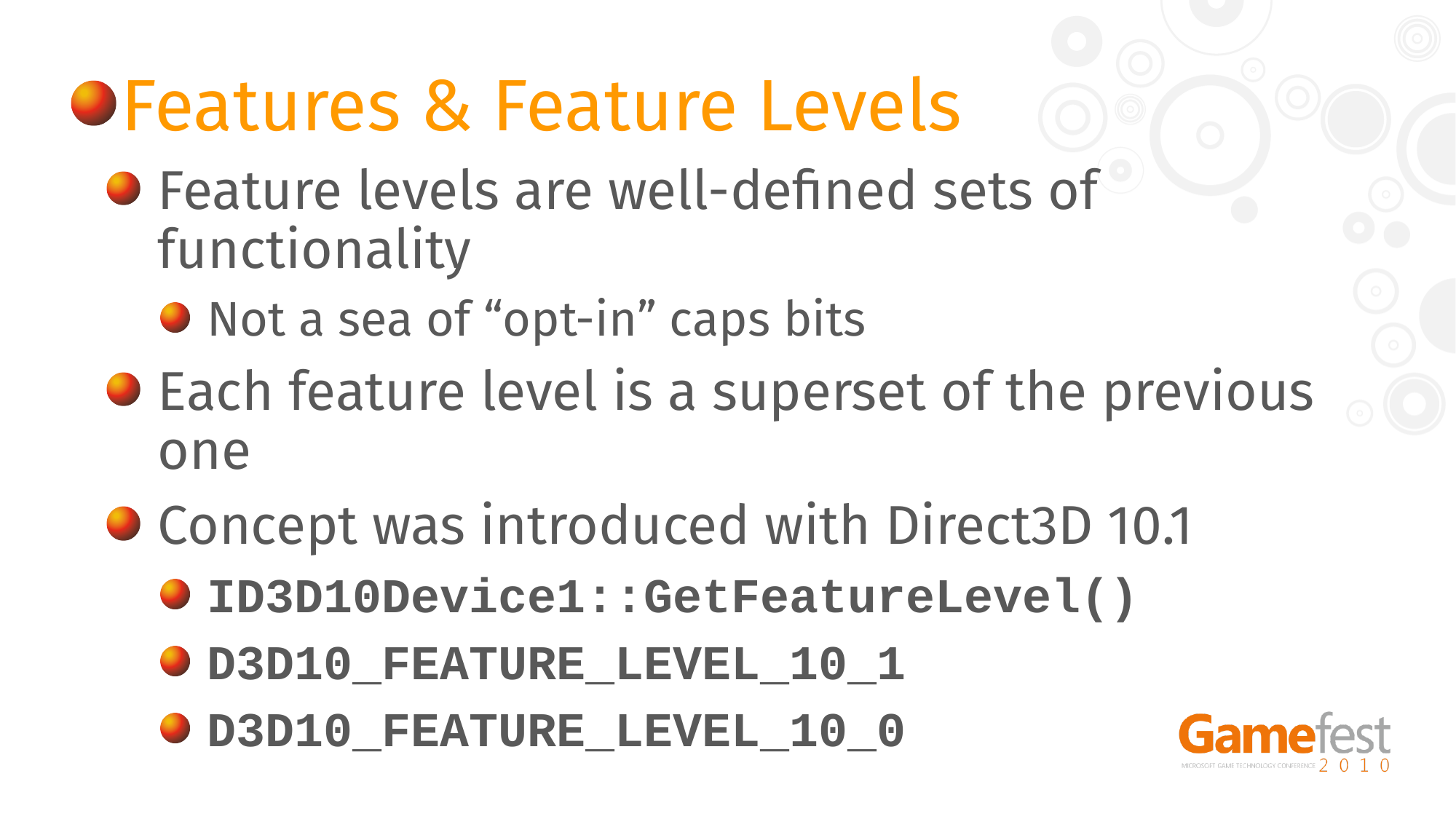

Features & Feature Levels
Feature levels are well-defined sets of functionality
Not a sea of “opt-in” caps bits
Each feature level is a superset of the previous one
Concept was introduced with Direct3D 10.1
ID3D10Device1::GetFeatureLevel()
D3D10_FEATURE_LEVEL_10_1
D3D10_FEATURE_LEVEL_10_0